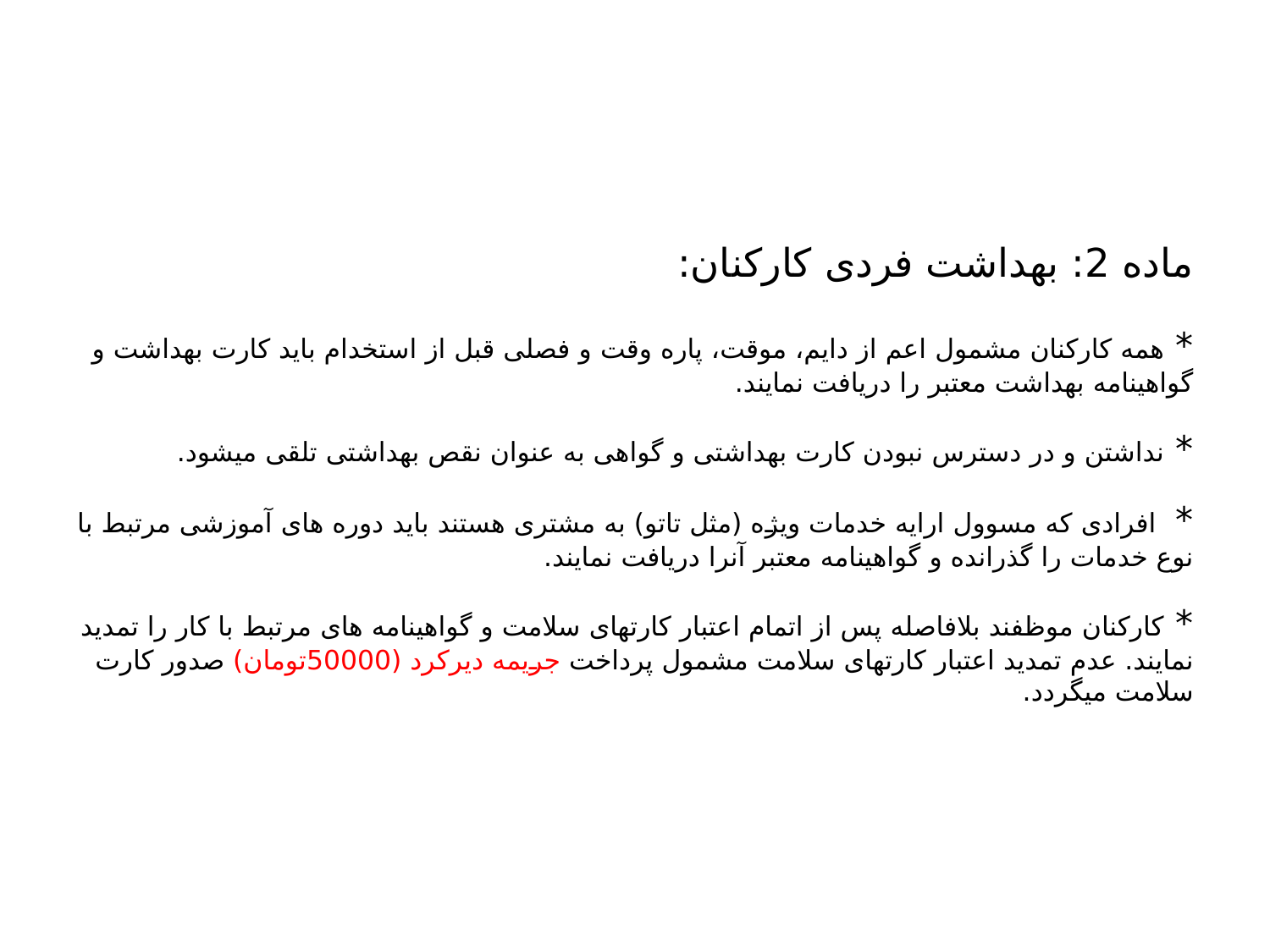

# ماده 2: بهداشت فردی کارکنان: * همه کارکنان مشمول اعم از دایم، موقت، پاره وقت و فصلی قبل از استخدام باید کارت بهداشت و گواهینامه بهداشت معتبر را دریافت نمایند. * نداشتن و در دسترس نبودن کارت بهداشتی و گواهی به عنوان نقص بهداشتی تلقی میشود. *  افرادی که مسوول ارایه خدمات ویژه (مثل تاتو) به مشتری هستند باید دوره های آموزشی مرتبط با نوع خدمات را گذرانده و گواهینامه معتبر آنرا دریافت نمایند. * کارکنان موظفند بلافاصله پس از اتمام اعتبار کارتهای سلامت و گواهینامه های مرتبط با کار را تمدید نمایند. عدم تمدید اعتبار کارتهای سلامت مشمول پرداخت جریمه دیرکرد (50000تومان) صدور کارت سلامت میگردد.